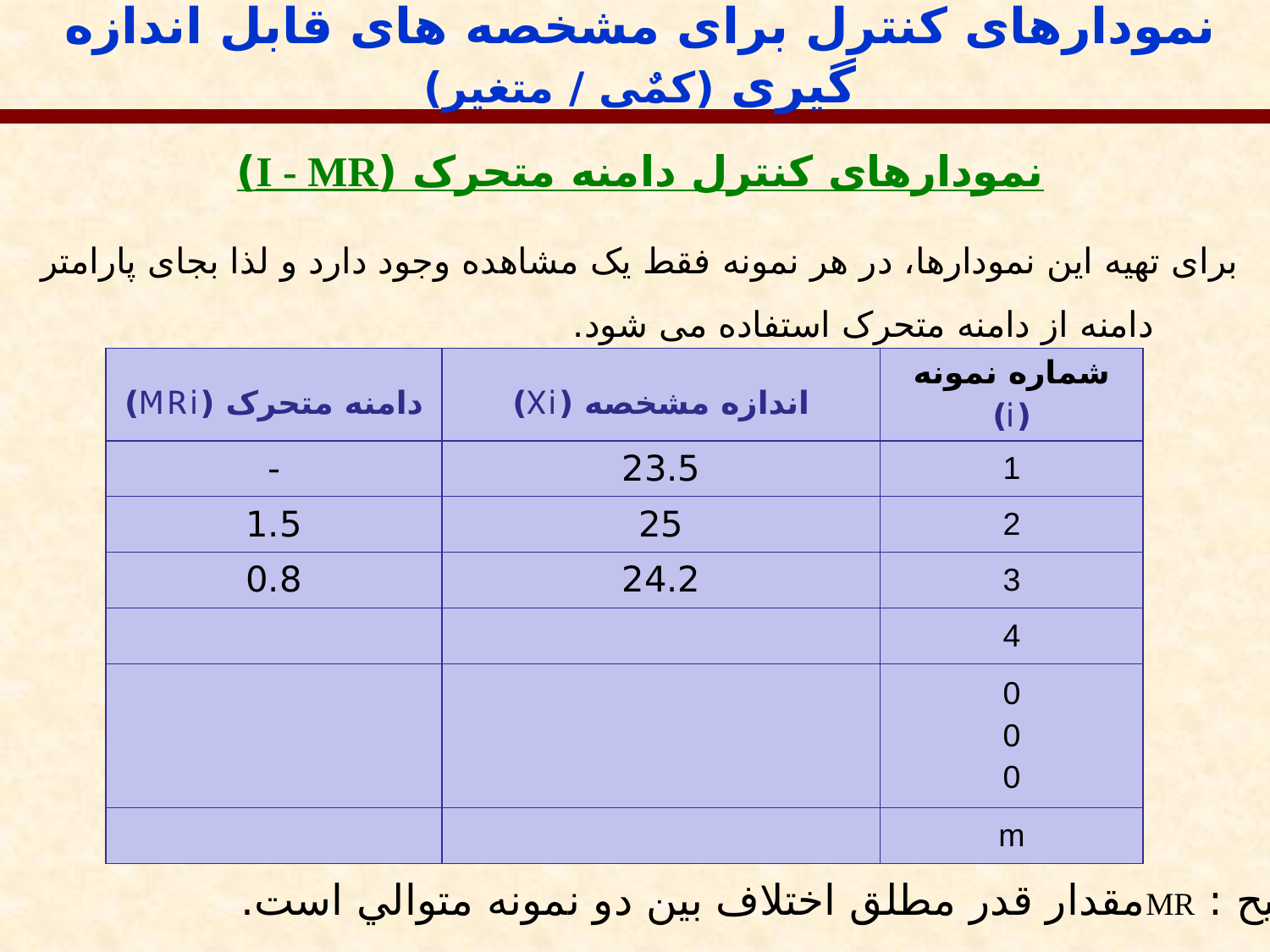

نمودارهای کنترل برای مشخصه های قابل اندازه گیری (کمٌی / متغیر)

نمودارهای کنترل دامنه متحرک (I - MR)
برای تهیه این نمودارها، در هر نمونه فقط یک مشاهده وجود دارد و لذا بجای پارامتر دامنه از دامنه متحرک استفاده می شود.

| دامنه متحرک (MRi) | اندازه مشخصه (Xi) | شماره نمونه (i) |
| --- | --- | --- |
| - | 23.5 | 1 |
| 1.5 | 25 | 2 |
| 0.8 | 24.2 | 3 |
|  |  | 4 |
|  |  | 0 0 0 |
|  |  | m |
توضيح : MRمقدار قدر مطلق اختلاف بين دو نمونه متوالي است.